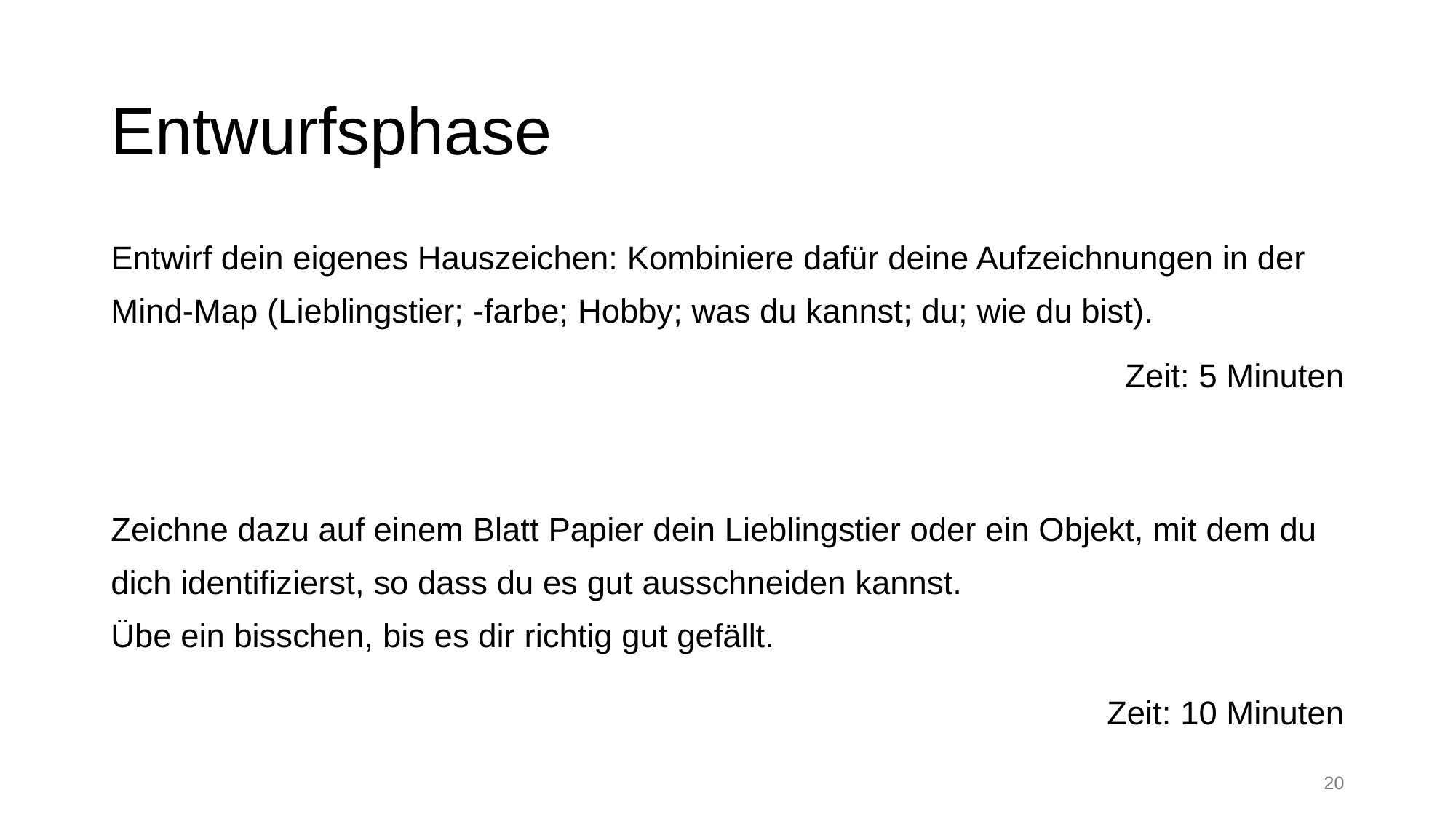

# Entwurfsphase
Entwirf dein eigenes Hauszeichen: Kombiniere dafür deine Aufzeichnungen in der Mind-Map (Lieblingstier; -farbe; Hobby; was du kannst; du; wie du bist).
Zeit: 5 Minuten

Zeichne dazu auf einem Blatt Papier dein Lieblingstier oder ein Objekt, mit dem du dich identifizierst, so dass du es gut ausschneiden kannst.
Übe ein bisschen, bis es dir richtig gut gefällt.
Zeit: 10 Minuten
20